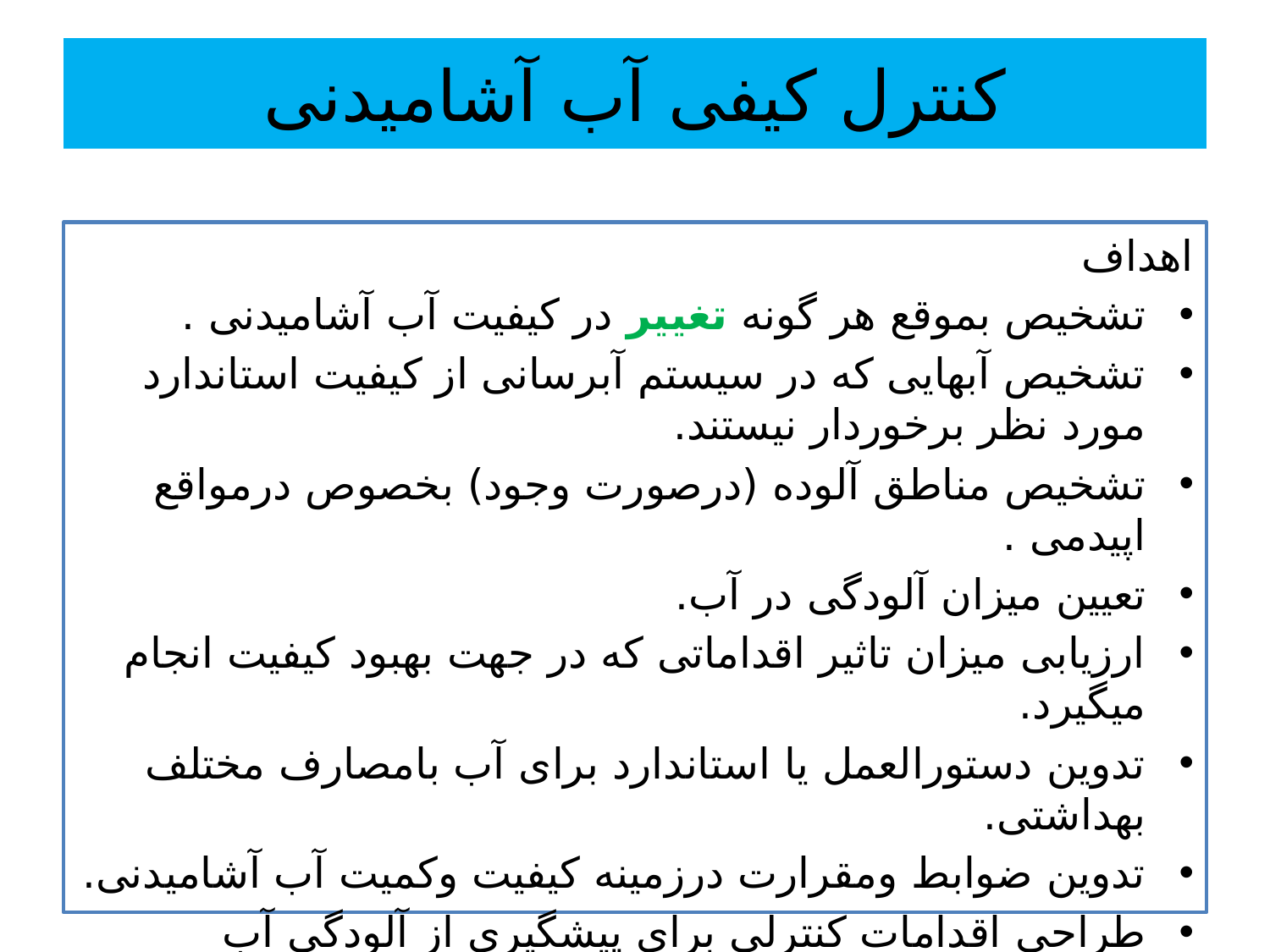

# کنترل کیفی آب آشامیدنی
اهداف
تشخیص بموقع هر گونه تغییر در کیفیت آب آشامیدنی .
تشخیص آبهایی که در سیستم آبرسانی از کیفیت استاندارد مورد نظر برخوردار نیستند.
تشخیص مناطق آلوده (درصورت وجود) بخصوص درمواقع اپیدمی .
تعیین میزان آلودگی در آب.
ارزیابی میزان تاثیر اقداماتی که در جهت بهبود کیفیت انجام میگیرد.
تدوین دستورالعمل یا استاندارد برای آب بامصارف مختلف بهداشتی.
تدوین ضوابط ومقرارت درزمینه کیفیت وکمیت آب آشامیدنی.
طراحی اقدامات کنترلی برای پیشگیری از آلودگی آب آشامیدنی.
اقدامات هشدار دهنده در مواقع ضروری.